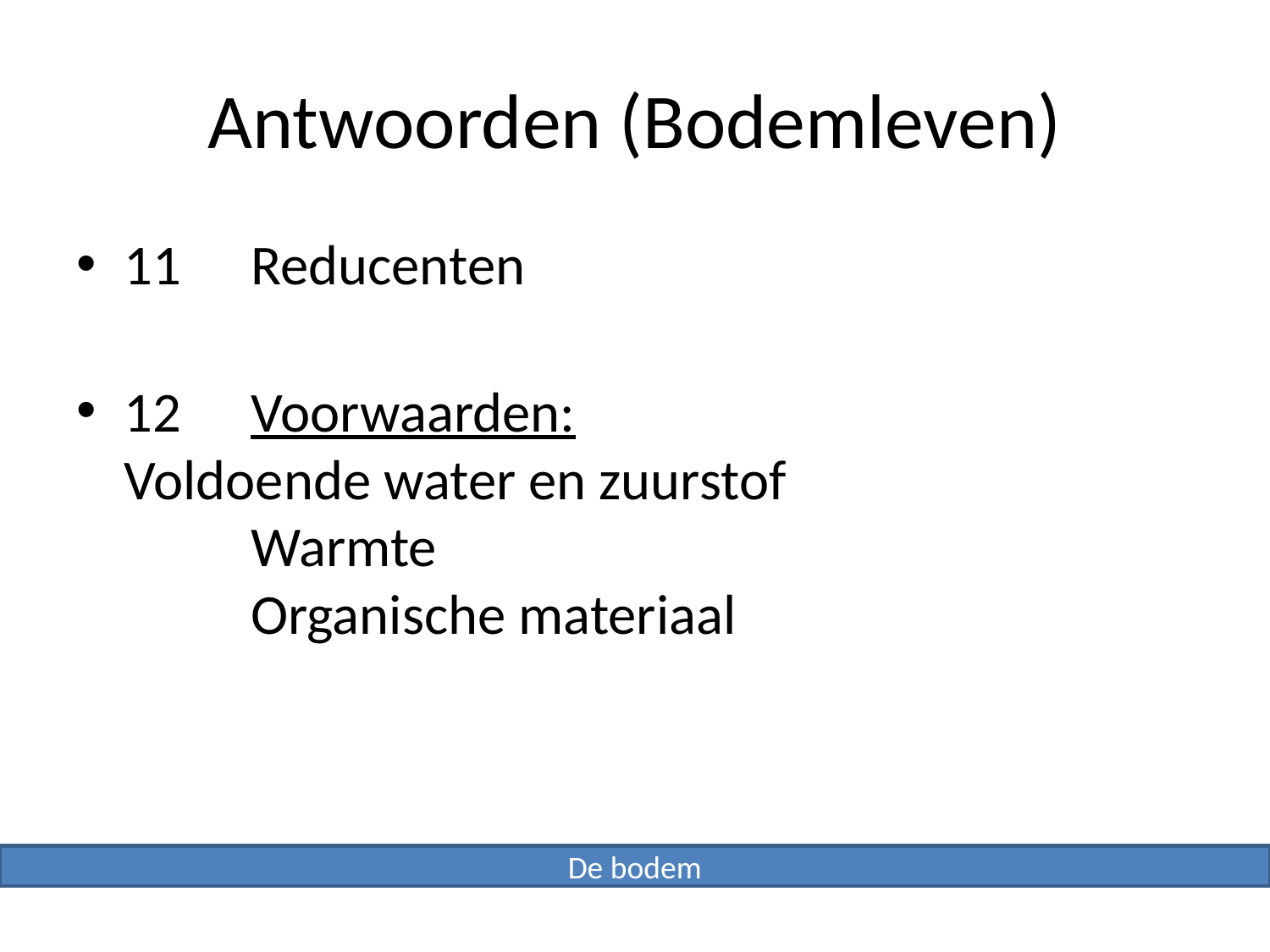

# Antwoorden (Bodemleven)
11	Reducenten
12	Voorwaarden:
Voldoende water en zuurstof
	Warmte
	Organische materiaal
De bodem